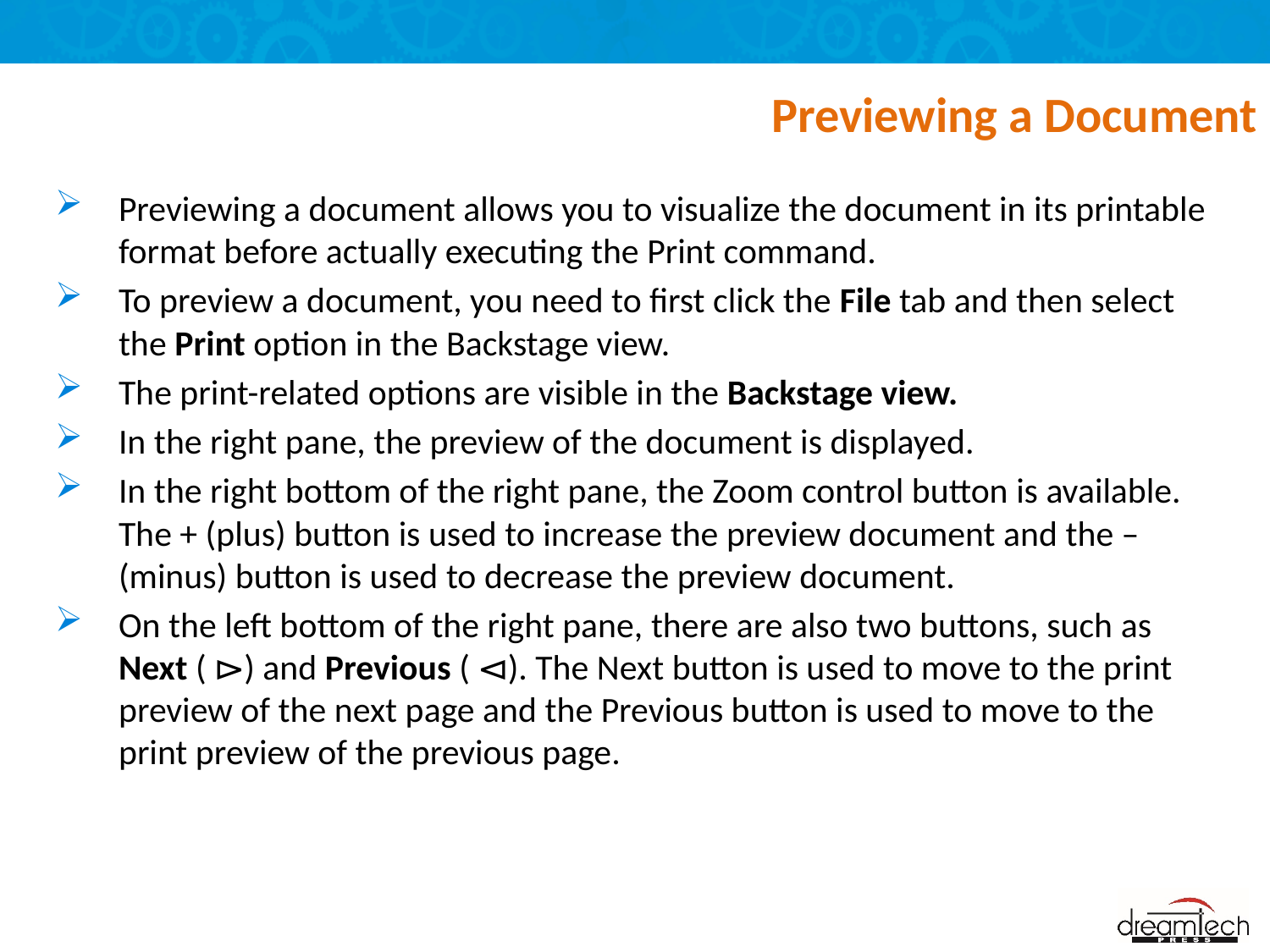

# Previewing a Document
Previewing a document allows you to visualize the document in its printable format before actually executing the Print command.
To preview a document, you need to first click the File tab and then select the Print option in the Backstage view.
The print-related options are visible in the Backstage view.
In the right pane, the preview of the document is displayed.
In the right bottom of the right pane, the Zoom control button is available. The + (plus) button is used to increase the preview document and the – (minus) button is used to decrease the preview document.
On the left bottom of the right pane, there are also two buttons, such as Next ( ⊳) and Previous ( ⊲). The Next button is used to move to the print preview of the next page and the Previous button is used to move to the print preview of the previous page.